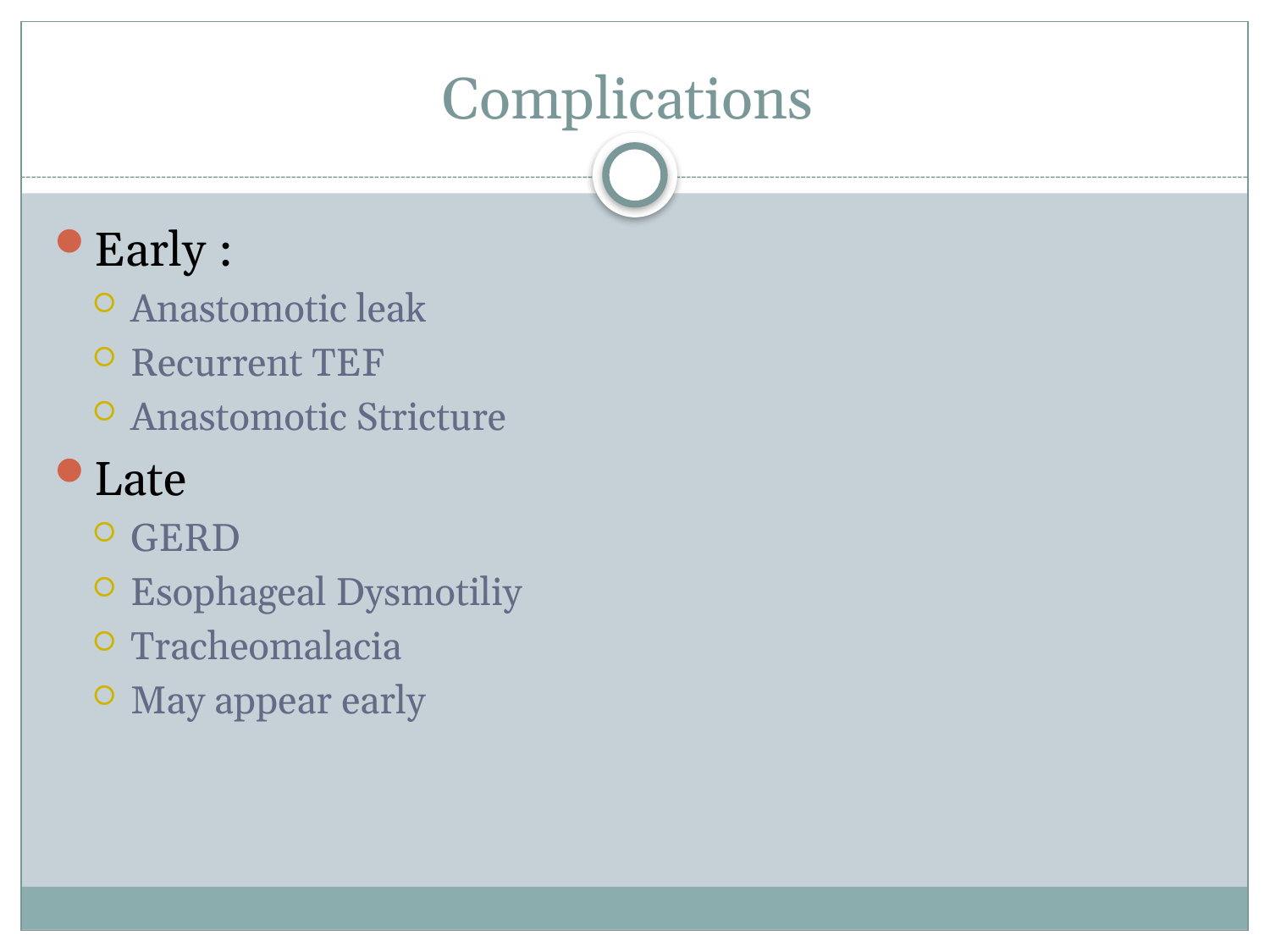

# Complications
Early :
Anastomotic leak
Recurrent TEF
Anastomotic Stricture
Late
GERD
Esophageal Dysmotiliy
Tracheomalacia
May appear early